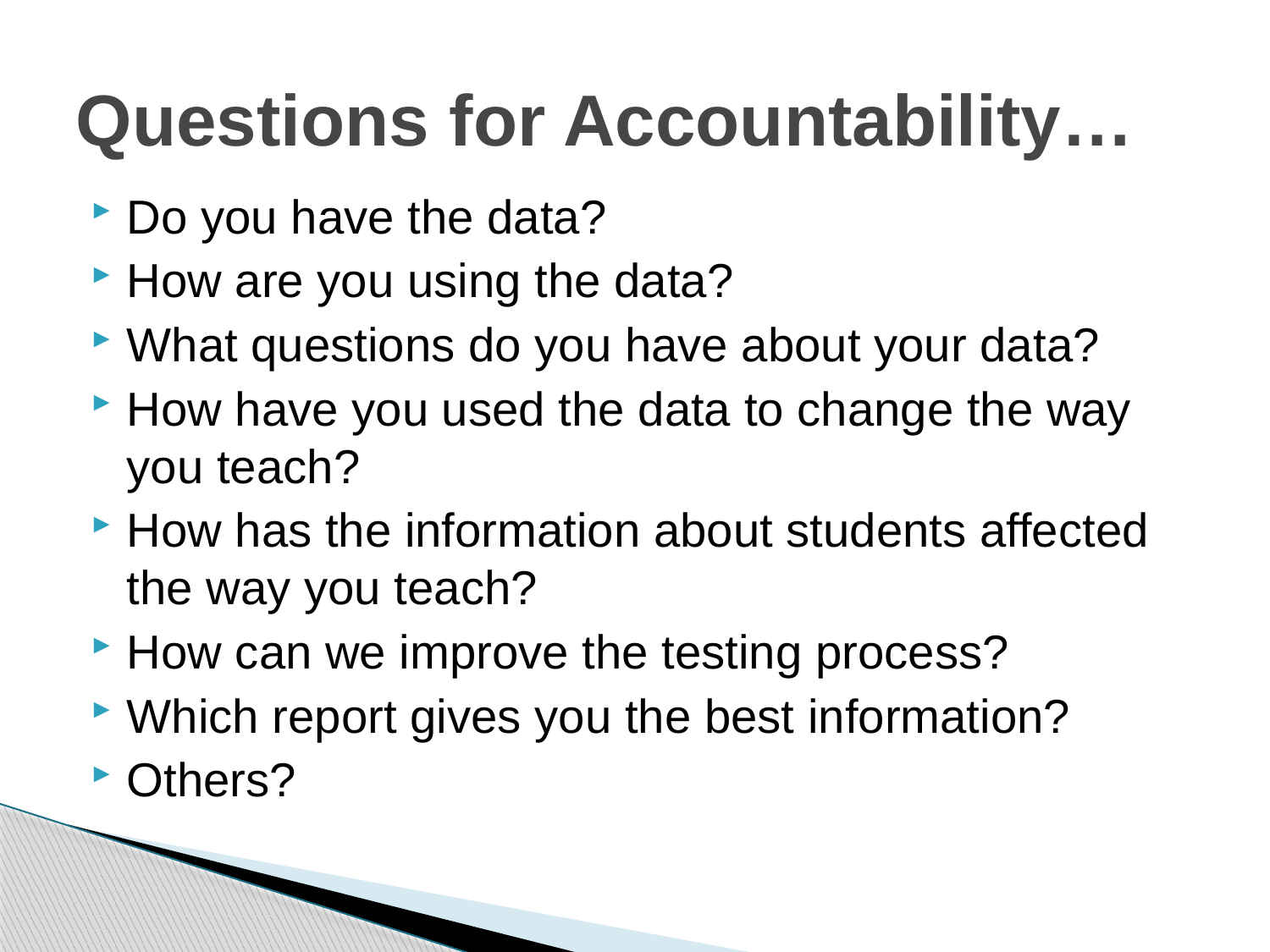

# Questions for Accountability…
Do you have the data?
How are you using the data?
What questions do you have about your data?
How have you used the data to change the way you teach?
How has the information about students affected the way you teach?
How can we improve the testing process?
Which report gives you the best information?
Others?